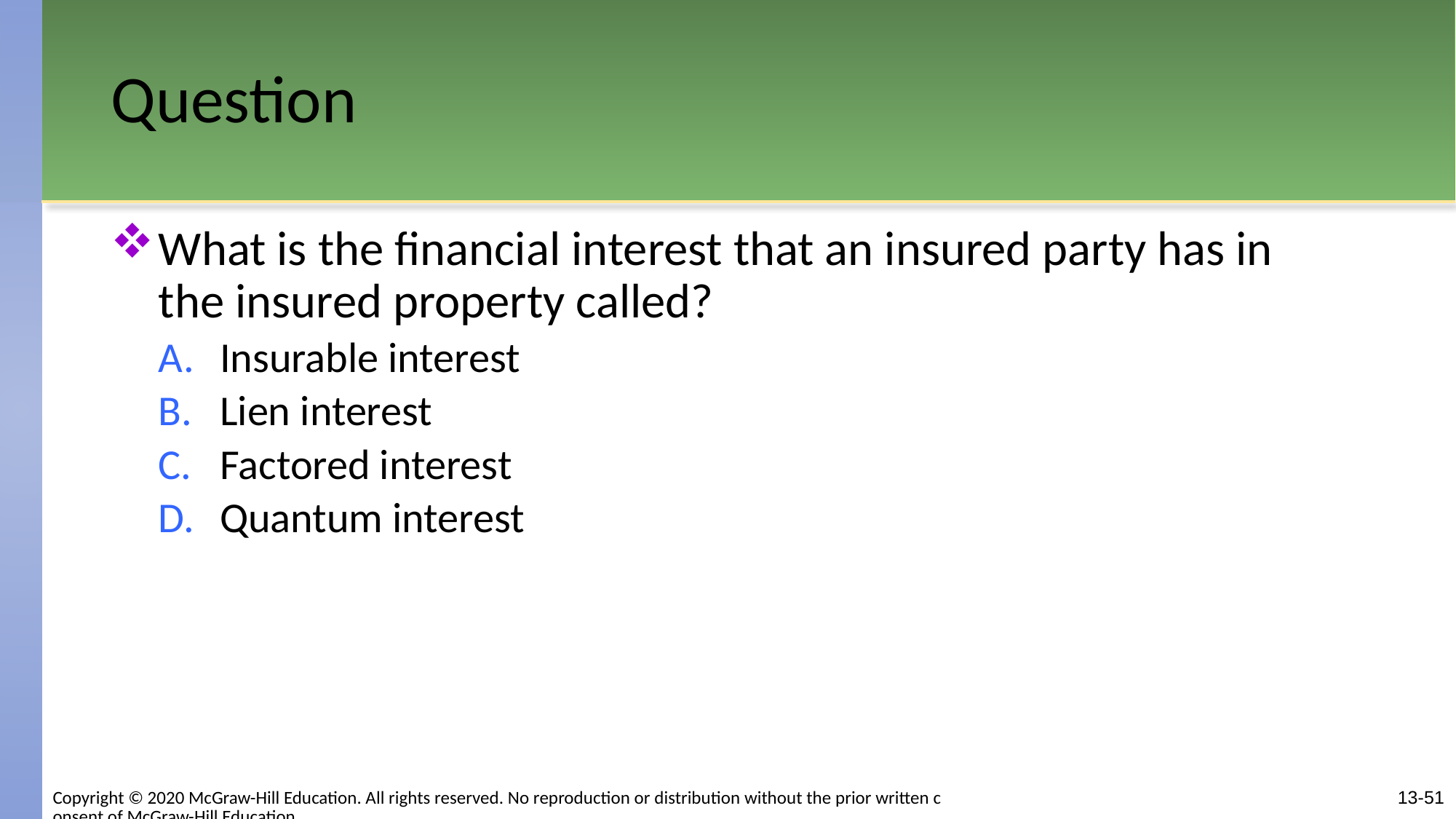

# Question
What is the financial interest that an insured party has in the insured property called?
Insurable interest
Lien interest
Factored interest
Quantum interest
Copyright © 2020 McGraw-Hill Education. All rights reserved. No reproduction or distribution without the prior written consent of McGraw-Hill Education.
13-51